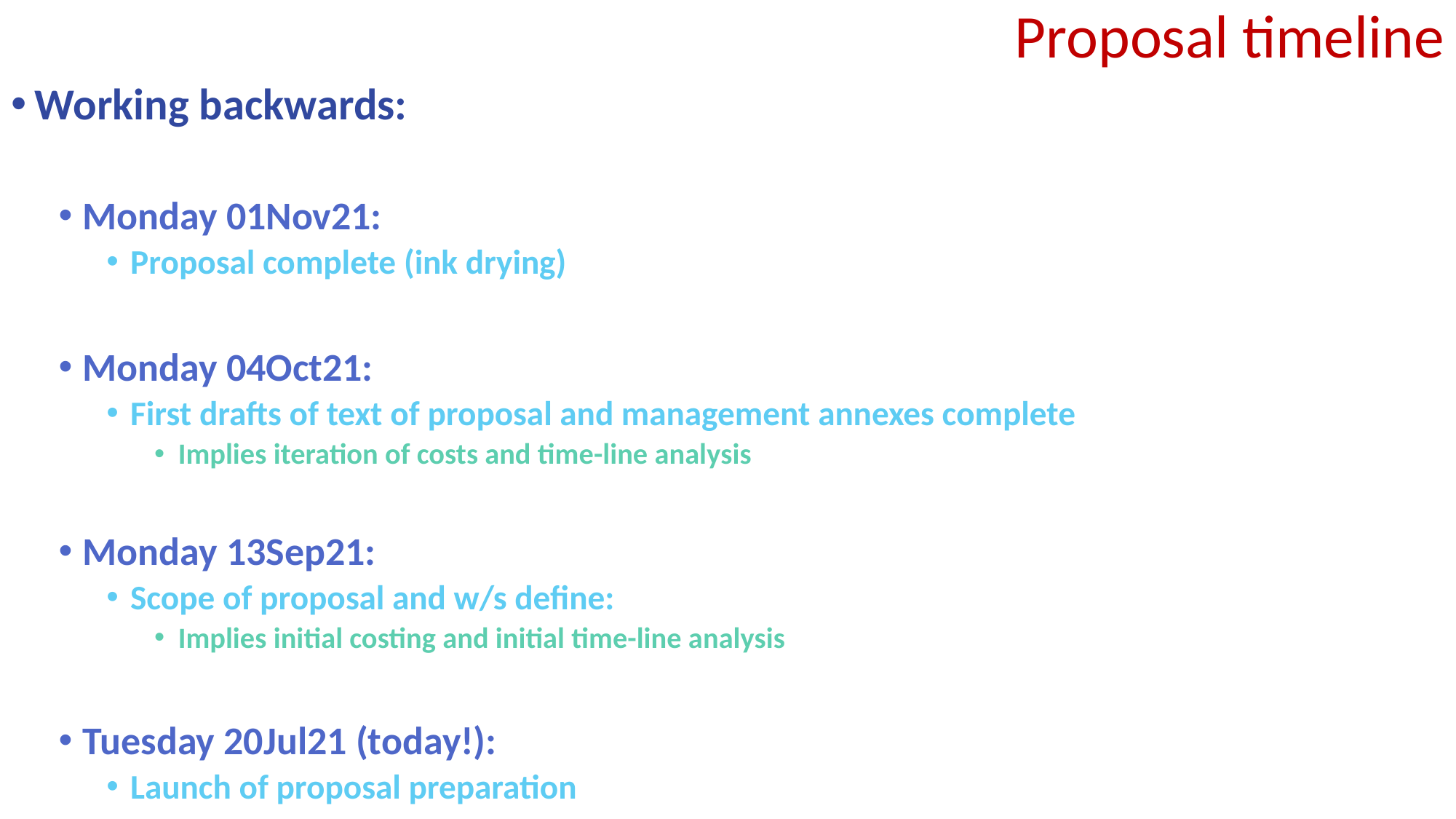

# Proposal timeline
Working backwards:

Monday 01Nov21:
Proposal complete (ink drying)

Monday 04Oct21:
First drafts of text of proposal and management annexes complete
Implies iteration of costs and time-line analysis

Monday 13Sep21:
Scope of proposal and w/s define:
Implies initial costing and initial time-line analysis

Tuesday 20Jul21 (today!):
Launch of proposal preparation